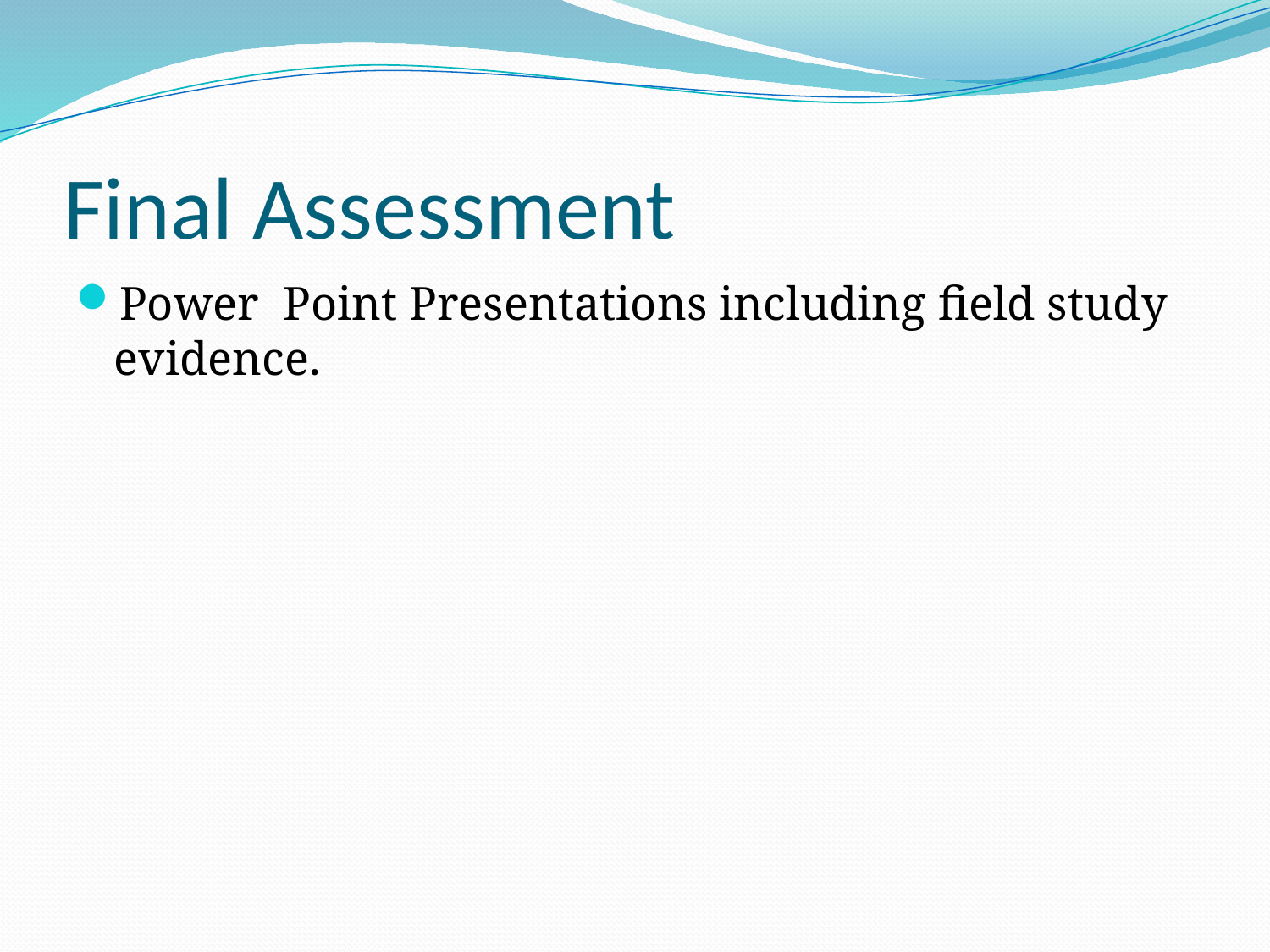

# Final Assessment
Power  Point Presentations including field study evidence.